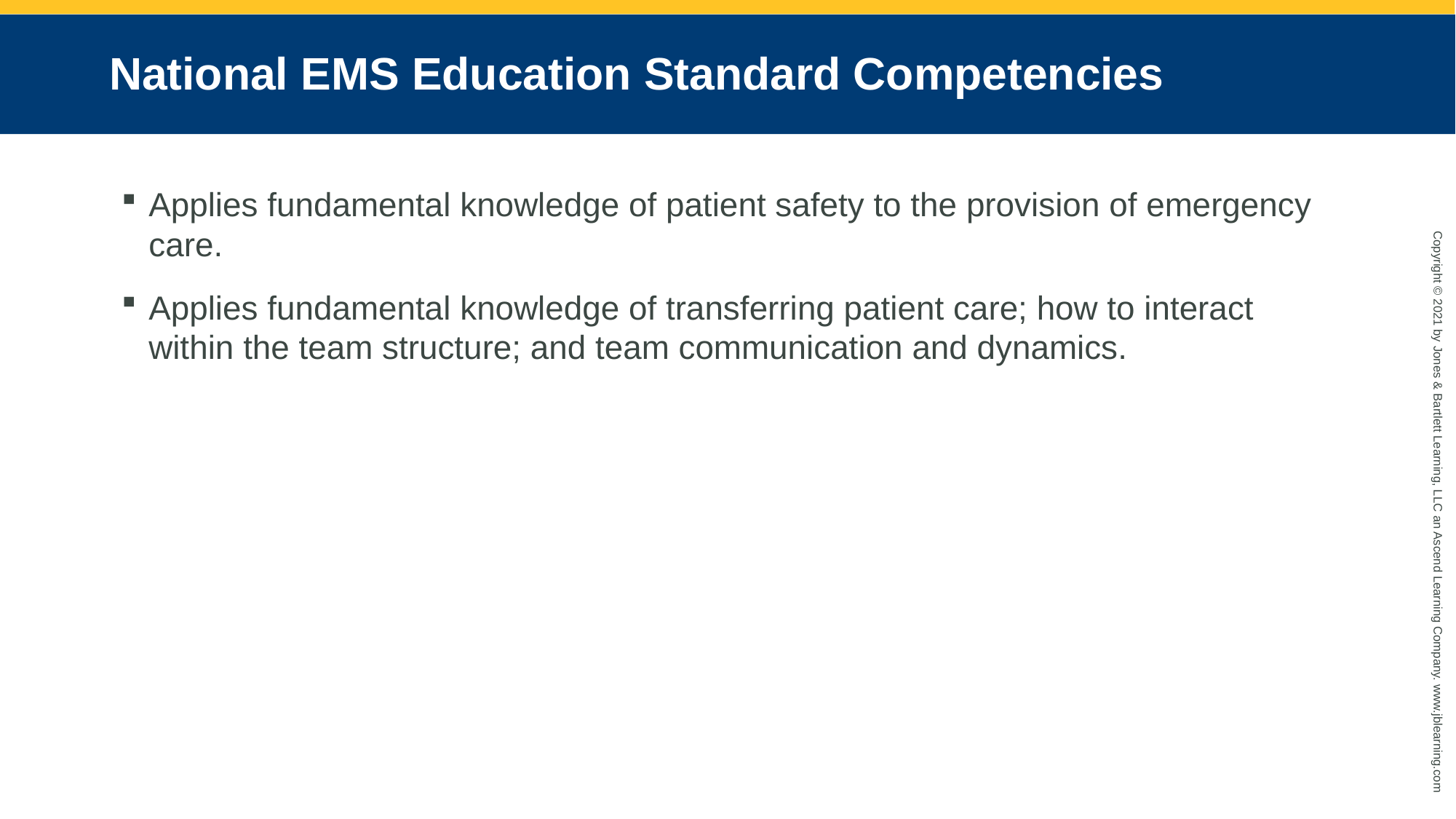

# National EMS Education Standard Competencies
Applies fundamental knowledge of patient safety to the provision of emergency care.
Applies fundamental knowledge of transferring patient care; how to interact within the team structure; and team communication and dynamics.